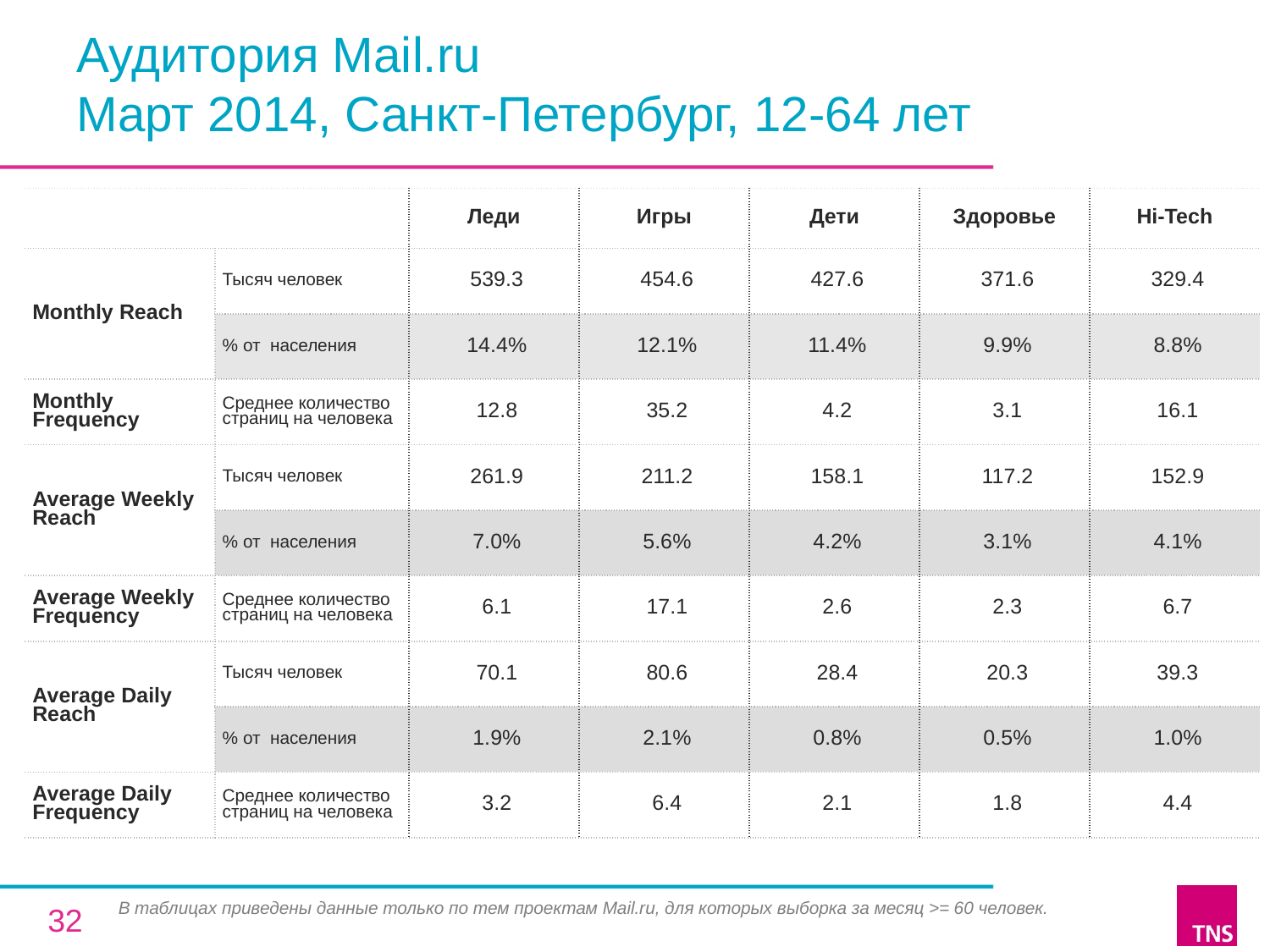

# Аудитория Mail.ru Март 2014, Санкт-Петербург, 12-64 лет
|  |  | Леди | Игры | Дети | Здоровье | Hi-Tech |
| --- | --- | --- | --- | --- | --- | --- |
| Monthly Reach | Тысяч человек | 539.3 | 454.6 | 427.6 | 371.6 | 329.4 |
|  | % от населения | 14.4% | 12.1% | 11.4% | 9.9% | 8.8% |
| Monthly Frequency | Среднее количество страниц на человека | 12.8 | 35.2 | 4.2 | 3.1 | 16.1 |
| Average Weekly Reach | Тысяч человек | 261.9 | 211.2 | 158.1 | 117.2 | 152.9 |
|  | % от населения | 7.0% | 5.6% | 4.2% | 3.1% | 4.1% |
| Average Weekly Frequency | Среднее количество страниц на человека | 6.1 | 17.1 | 2.6 | 2.3 | 6.7 |
| Average Daily Reach | Тысяч человек | 70.1 | 80.6 | 28.4 | 20.3 | 39.3 |
|  | % от населения | 1.9% | 2.1% | 0.8% | 0.5% | 1.0% |
| Average Daily Frequency | Среднее количество страниц на человека | 3.2 | 6.4 | 2.1 | 1.8 | 4.4 |
В таблицах приведены данные только по тем проектам Mail.ru, для которых выборка за месяц >= 60 человек.
32